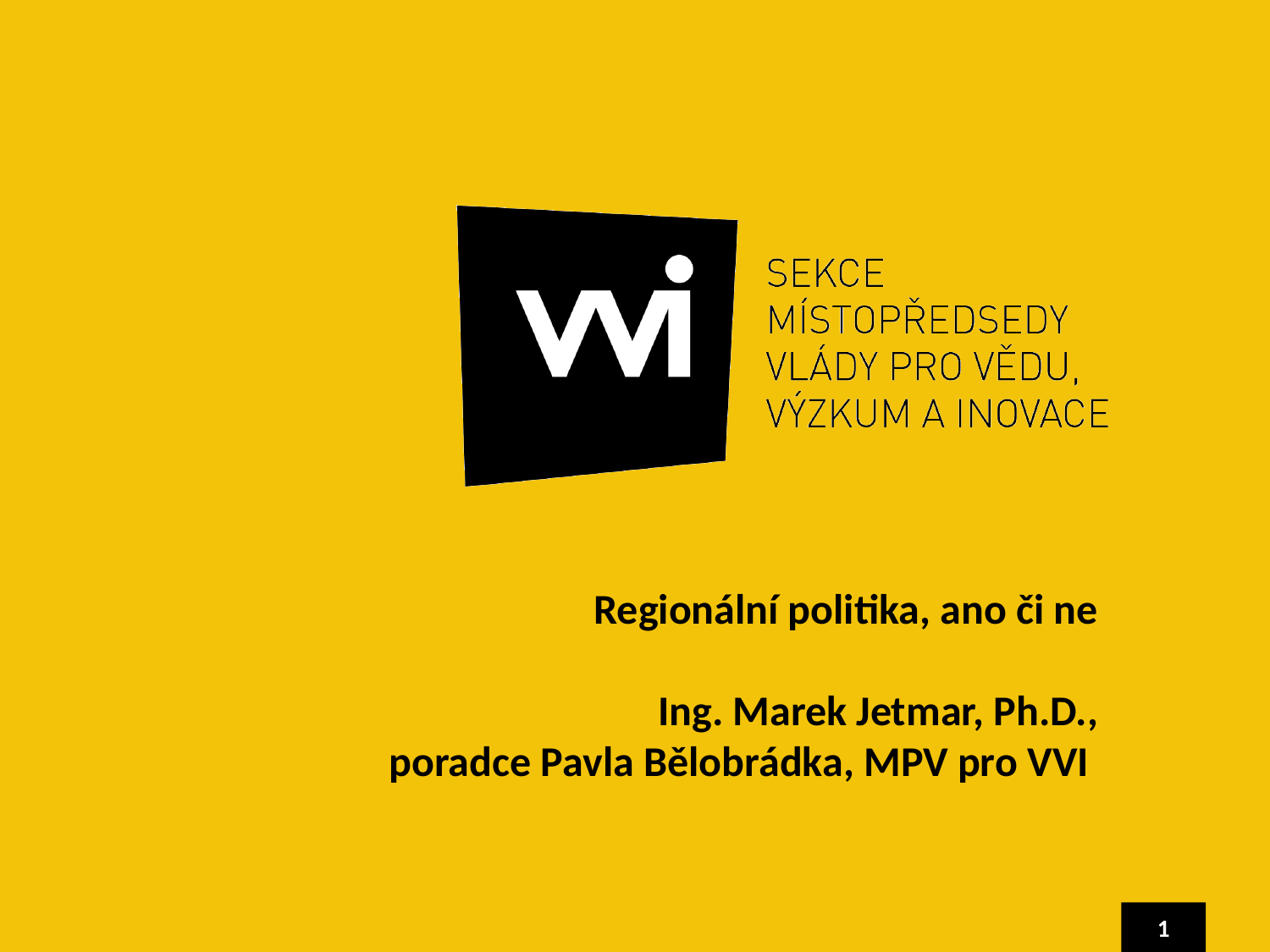

# Regionální politika, ano či ne Ing. Marek Jetmar, Ph.D., poradce Pavla Bělobrádka, MPV pro VVI